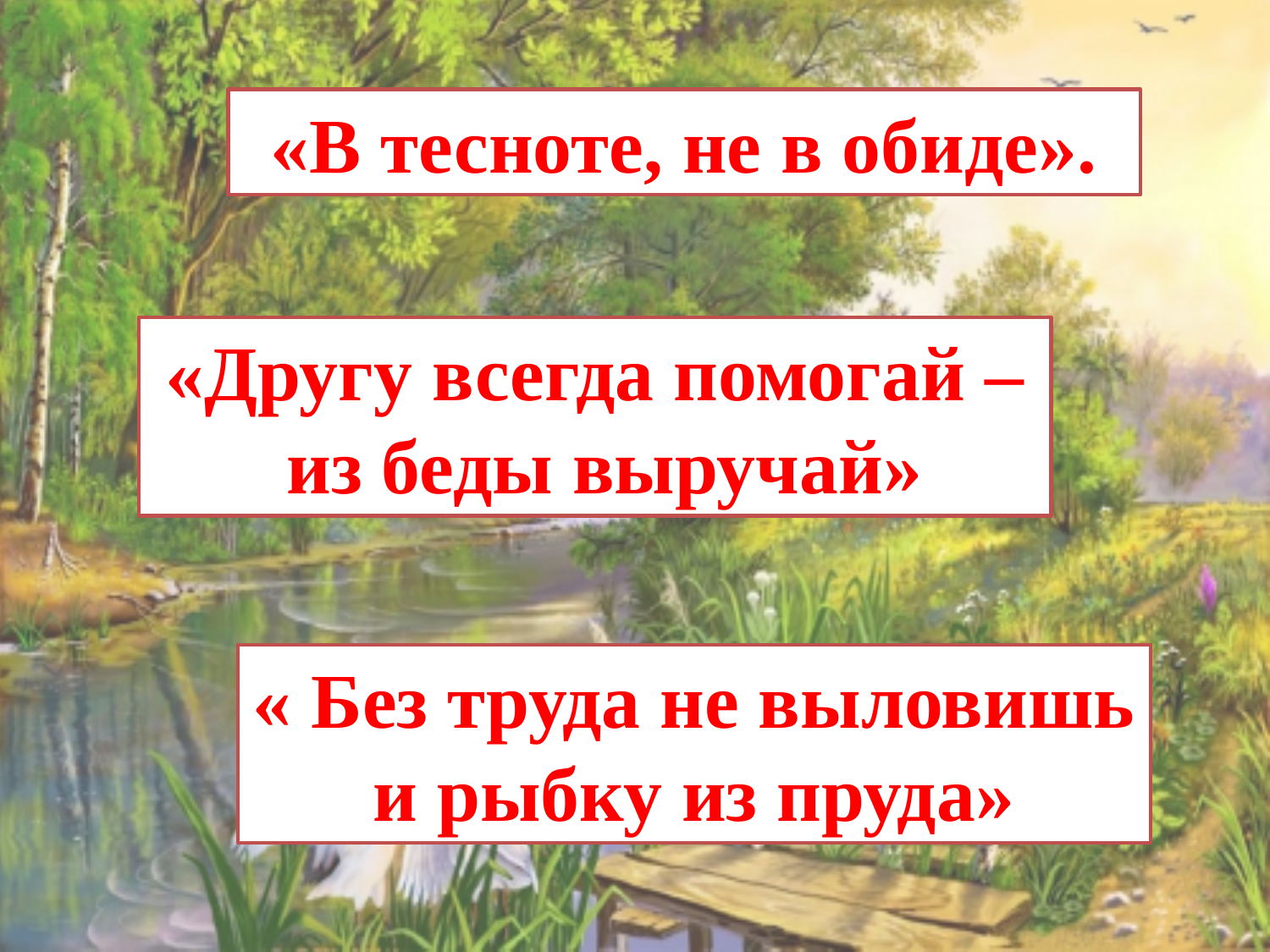

«В тесноте, не в обиде».
«Другу всегда помогай –
 из беды выручай»
« Без труда не выловишь и рыбку из пруда»